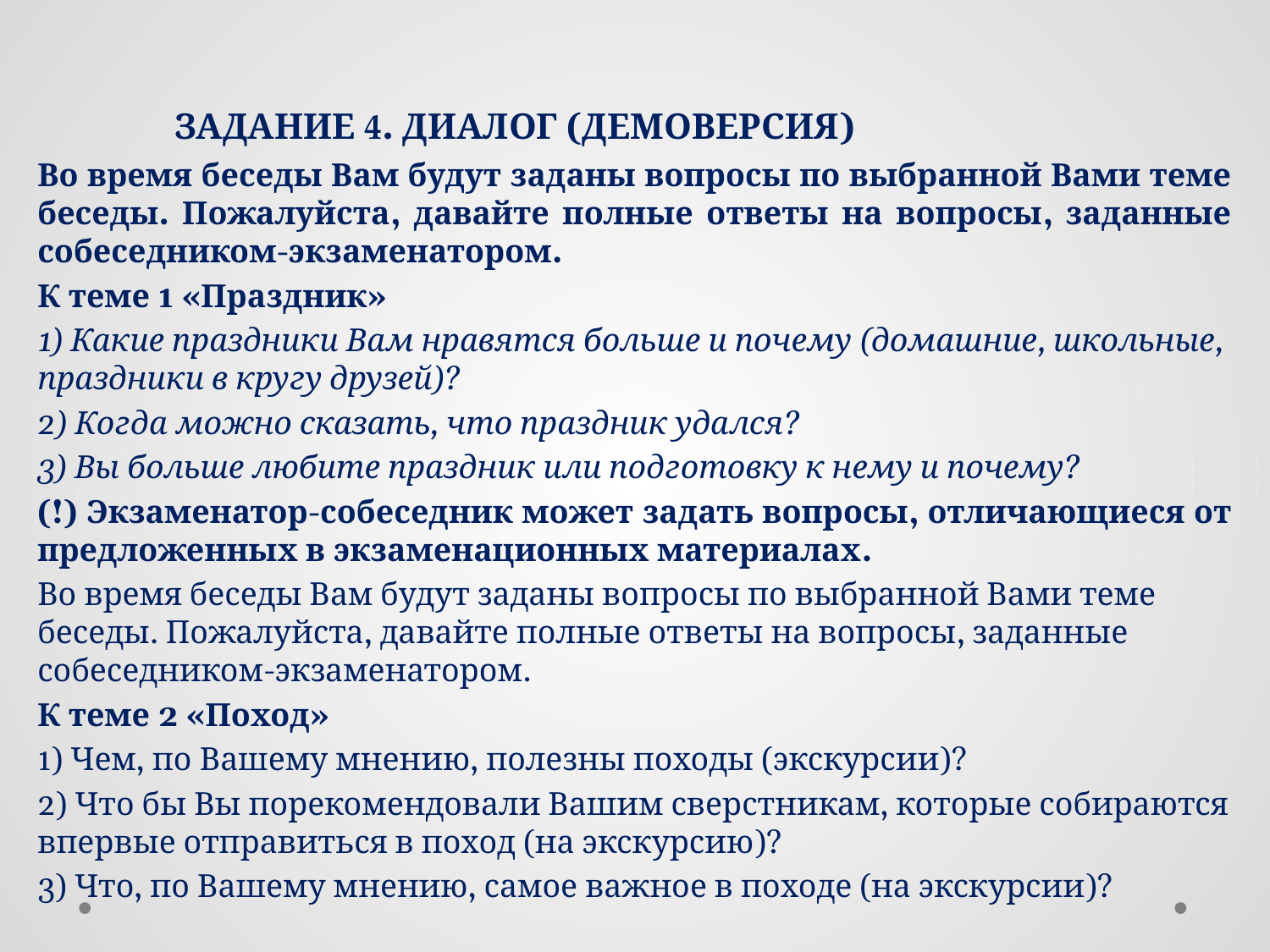

# Задание 4. Диалог (ДЕМОВЕРСИЯ)
Во время беседы Вам будут заданы вопросы по выбранной Вами теме беседы. Пожалуйста, давайте полные ответы на вопросы, заданные собеседником-экзаменатором.
К теме 1 «Праздник»
1) Какие праздники Вам нравятся больше и почему (домашние, школьные, праздники в кругу друзей)?
2) Когда можно сказать, что праздник удался?
3) Вы больше любите праздник или подготовку к нему и почему?
(!) Экзаменатор-собеседник может задать вопросы, отличающиеся от предложенных в экзаменационных материалах.
Во время беседы Вам будут заданы вопросы по выбранной Вами теме беседы. Пожалуйста, давайте полные ответы на вопросы, заданные собеседником-экзаменатором.
К теме 2 «Поход»
1) Чем, по Вашему мнению, полезны походы (экскурсии)?
2) Что бы Вы порекомендовали Вашим сверстникам, которые собираются впервые отправиться в поход (на экскурсию)?
3) Что, по Вашему мнению, самое важное в походе (на экскурсии)?